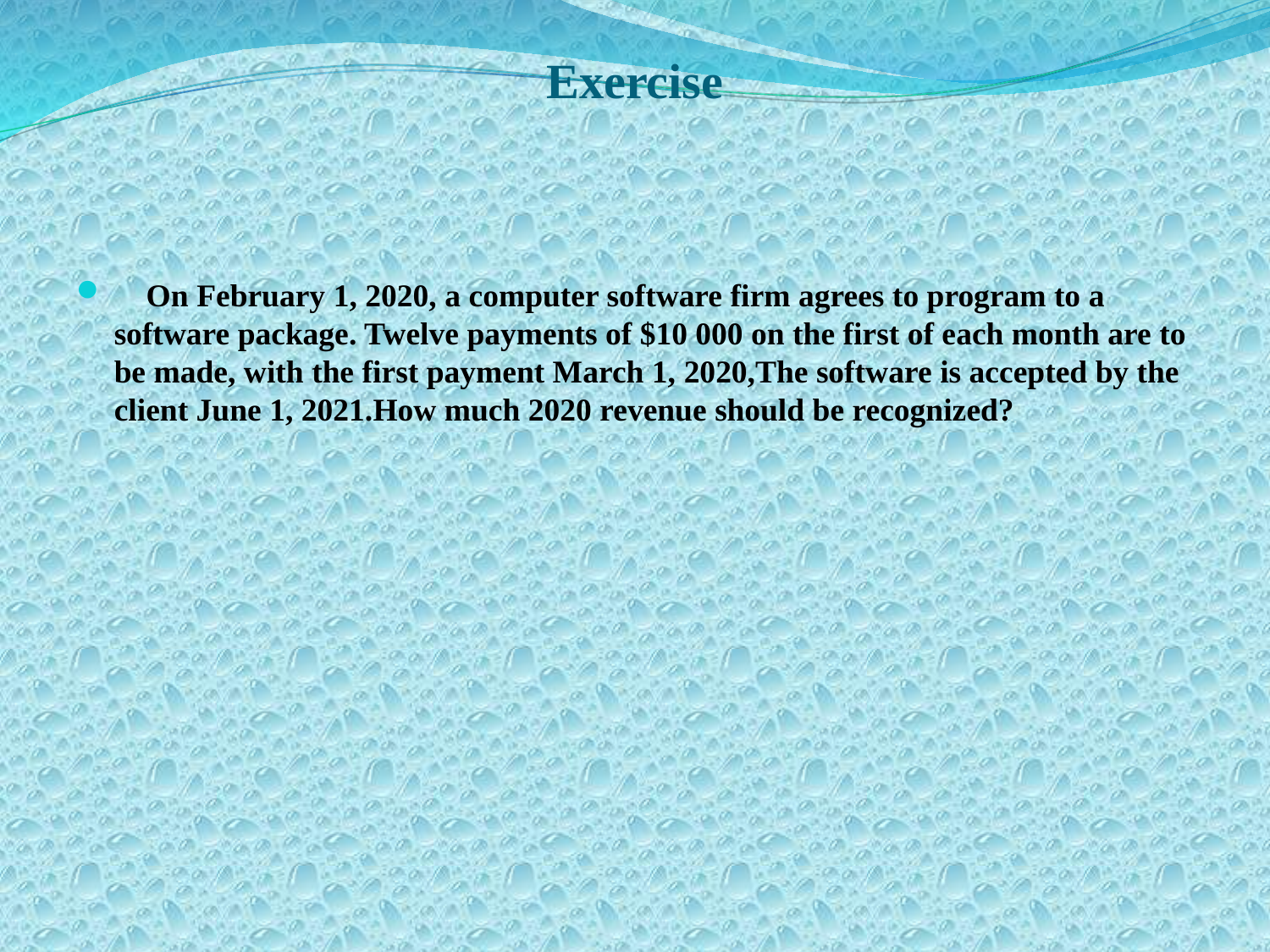

Exercise
    On February 1, 2020, a computer software firm agrees to program to a software package. Twelve payments of $10 000 on the first of each month are to be made, with the first payment March 1, 2020,The software is accepted by the client June 1, 2021.How much 2020 revenue should be recognized?